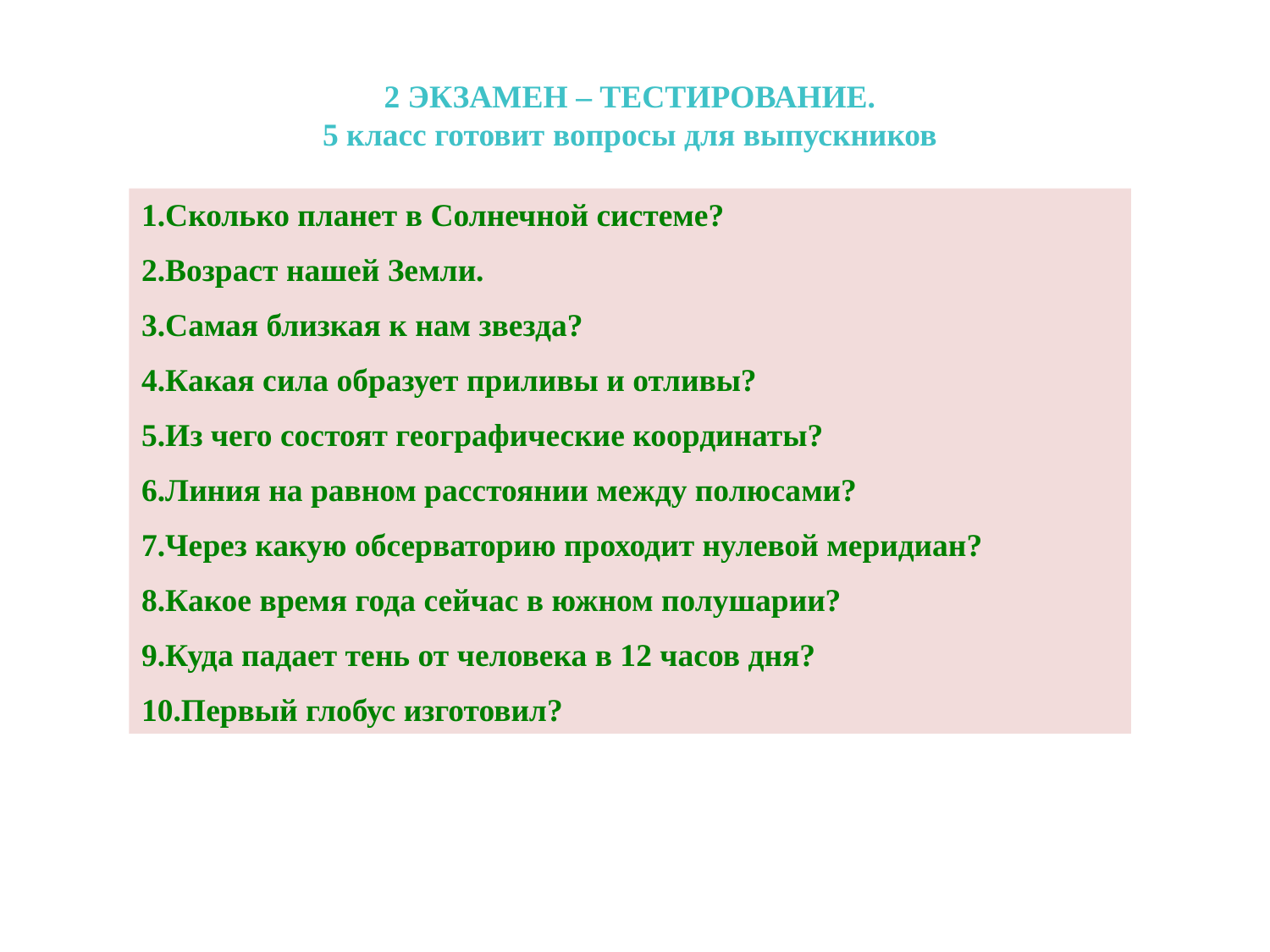

2 ЭКЗАМЕН – ТЕСТИРОВАНИЕ.
5 класс готовит вопросы для выпускников
1.Сколько планет в Солнечной системе?

2.Возраст нашей Земли.

3.Самая близкая к нам звезда?

4.Какая сила образует приливы и отливы?

5.Из чего состоят географические координаты?

6.Линия на равном расстоянии между полюсами?

7.Через какую обсерваторию проходит нулевой меридиан?

8.Какое время года сейчас в южном полушарии?

9.Куда падает тень от человека в 12 часов дня?

10.Первый глобус изготовил?